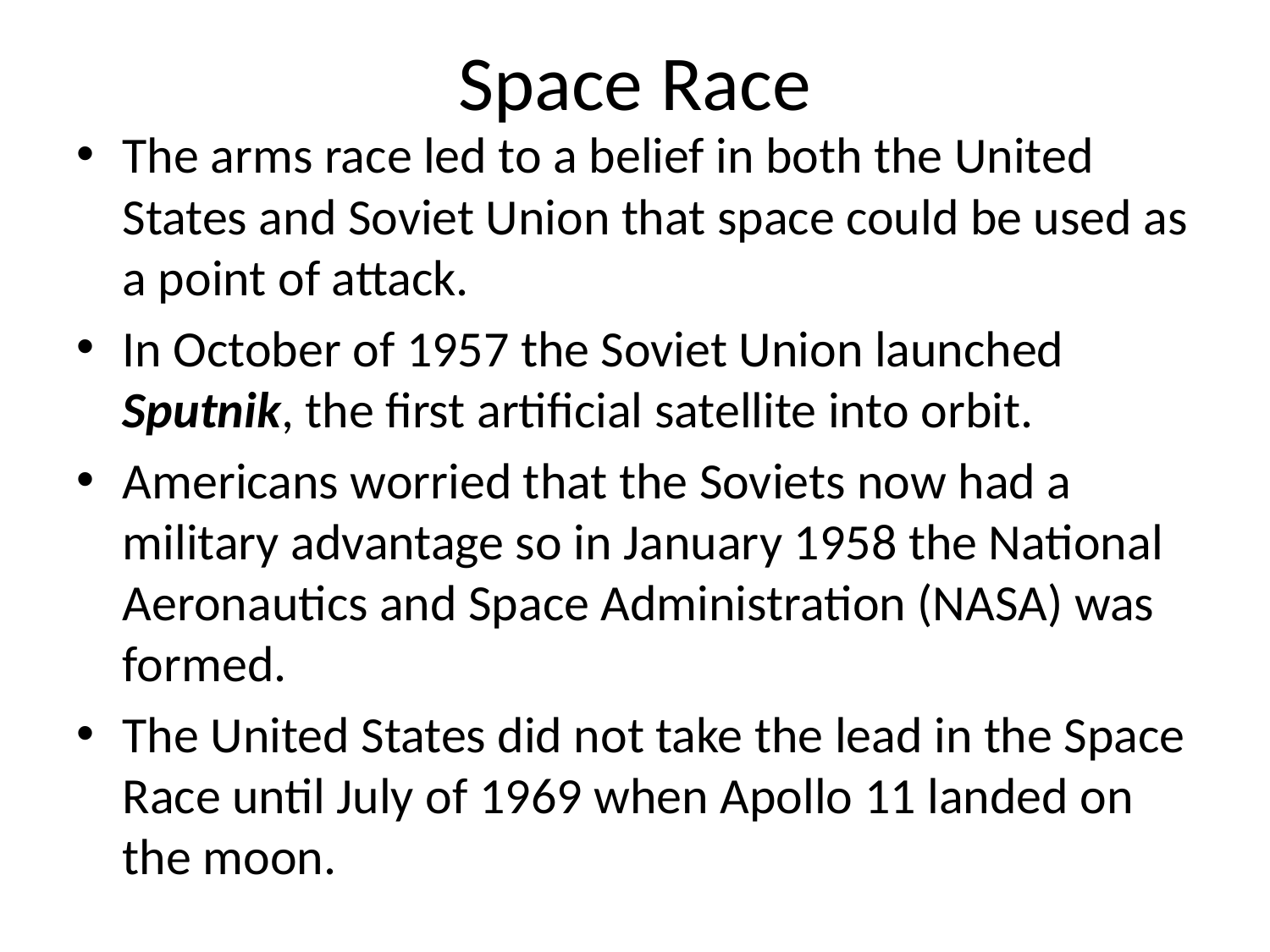

# Space Race
The arms race led to a belief in both the United States and Soviet Union that space could be used as a point of attack.
In October of 1957 the Soviet Union launched Sputnik, the first artificial satellite into orbit.
Americans worried that the Soviets now had a military advantage so in January 1958 the National Aeronautics and Space Administration (NASA) was formed.
The United States did not take the lead in the Space Race until July of 1969 when Apollo 11 landed on the moon.